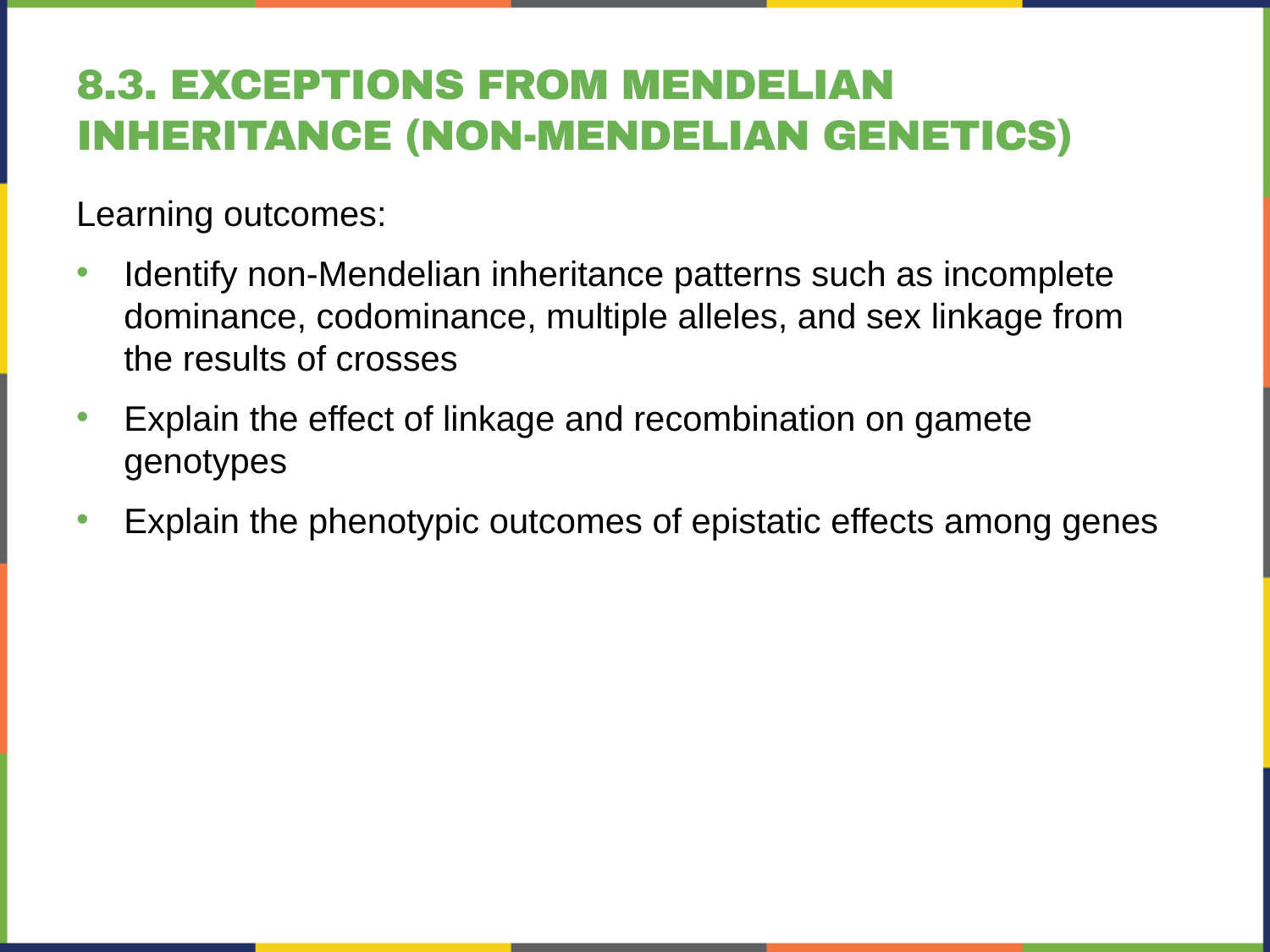

# 8.3. exceptions from mendelian inheritance (non-mendelian genetics)
Learning outcomes:
Identify non-Mendelian inheritance patterns such as incomplete dominance, codominance, multiple alleles, and sex linkage from the results of crosses
Explain the effect of linkage and recombination on gamete genotypes
Explain the phenotypic outcomes of epistatic effects among genes